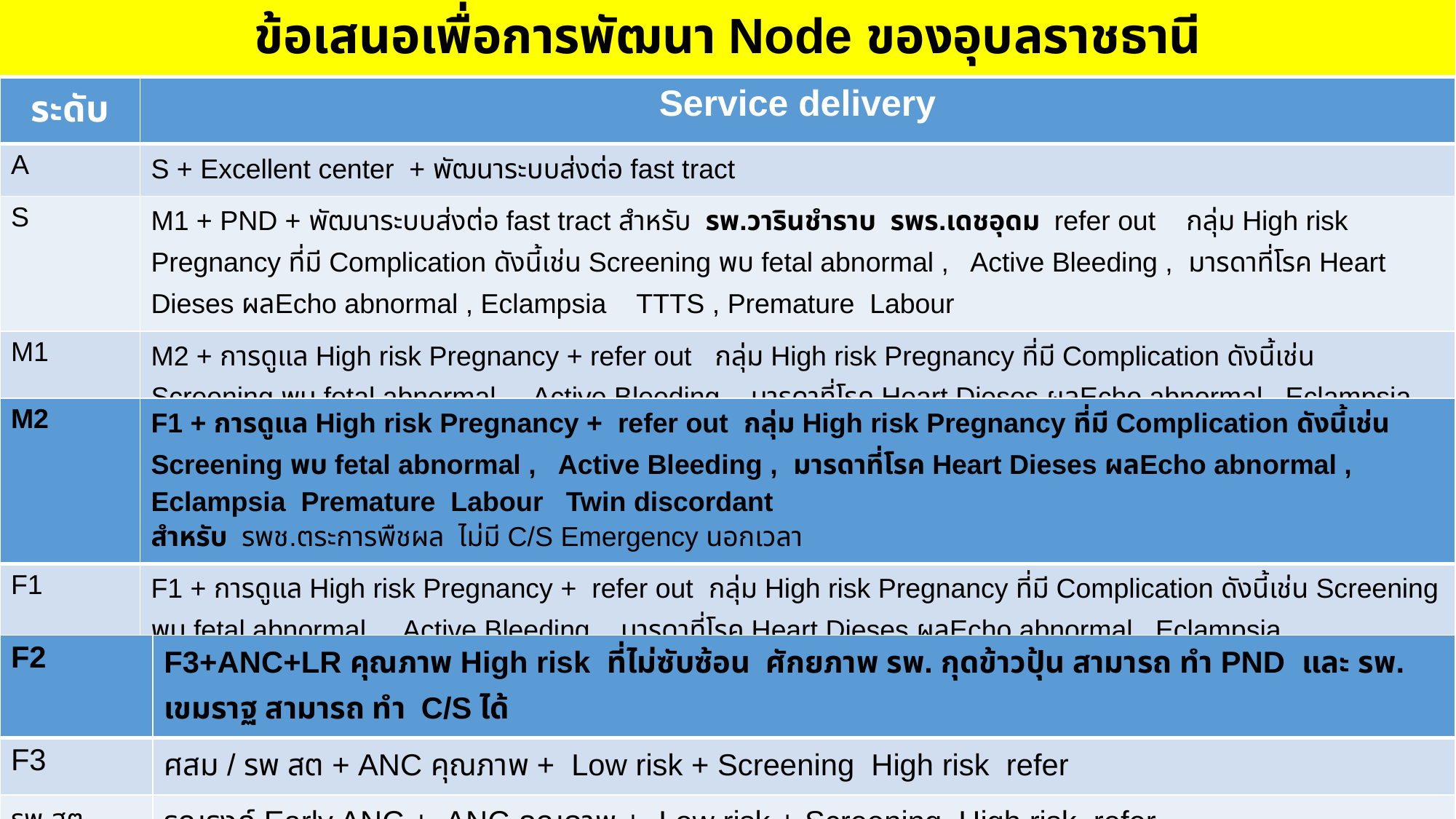

# ข้อเสนอเพื่อการพัฒนา Node ของอุบลราชธานี
| ระดับ | Service delivery |
| --- | --- |
| A | S + Excellent center + พัฒนาระบบส่งต่อ fast tract |
| S | M1 + PND + พัฒนาระบบส่งต่อ fast tract สำหรับ รพ.วารินชำราบ รพร.เดชอุดม refer out กลุ่ม High risk Pregnancy ที่มี Complication ดังนี้เช่น Screening พบ fetal abnormal , Active Bleeding , มารดาที่โรค Heart Dieses ผลEcho abnormal , Eclampsia TTTS , Premature Labour |
| M1 | M2 + การดูแล High risk Pregnancy + refer out กลุ่ม High risk Pregnancy ที่มี Complication ดังนี้เช่น Screening พบ fetal abnormal , Active Bleeding , มารดาที่โรค Heart Dieses ผลEcho abnormal , Eclampsia Premature Labour Twin discordant |

| M2 | F1 + การดูแล High risk Pregnancy + refer out กลุ่ม High risk Pregnancy ที่มี Complication ดังนี้เช่น Screening พบ fetal abnormal , Active Bleeding , มารดาที่โรค Heart Dieses ผลEcho abnormal , Eclampsia Premature Labour Twin discordant สำหรับ รพช.ตระการพืชผล ไม่มี C/S Emergency นอกเวลา |
| --- | --- |
| F1 | F1 + การดูแล High risk Pregnancy + refer out กลุ่ม High risk Pregnancy ที่มี Complication ดังนี้เช่น Screening พบ fetal abnormal , Active Bleeding , มารดาที่โรค Heart Dieses ผลEcho abnormal , Eclampsia |
| F2 | F3+ANC+LR คุณภาพ High risk ที่ไม่ซับซ้อน ศักยภาพ รพ. กุดข้าวปุ้น สามารถ ทำ PND และ รพ. เขมราฐ สามารถ ทำ C/S ได้ |
| --- | --- |
| F3 | ศสม / รพ สต + ANC คุณภาพ + Low risk + Screening High risk refer |
| รพ.สต | รณรงค์ Early ANC + ANC คุณภาพ + Low risk + Screening High risk refer |